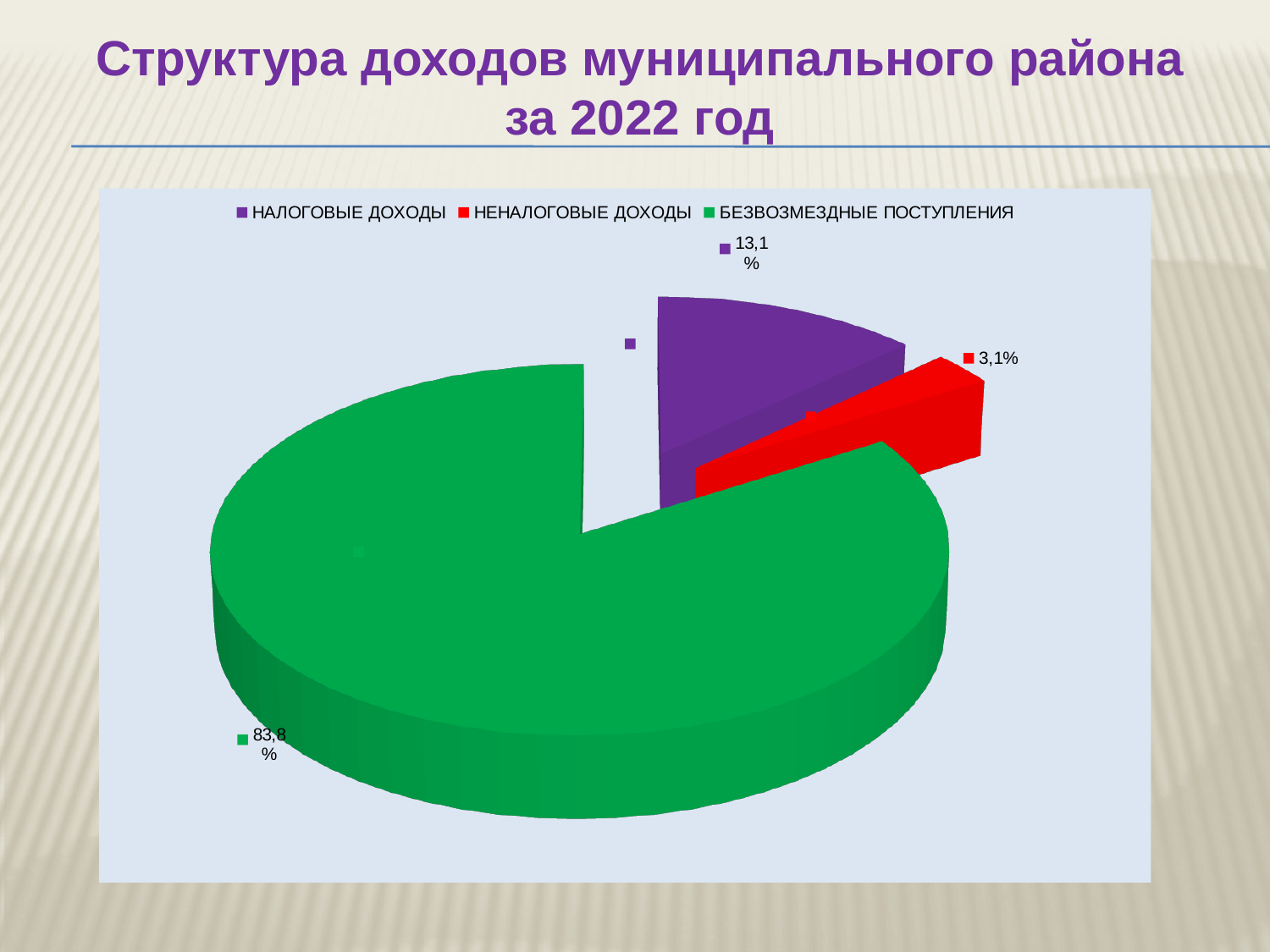

Структура доходов муниципального района
за 2022 год

[unsupported chart]